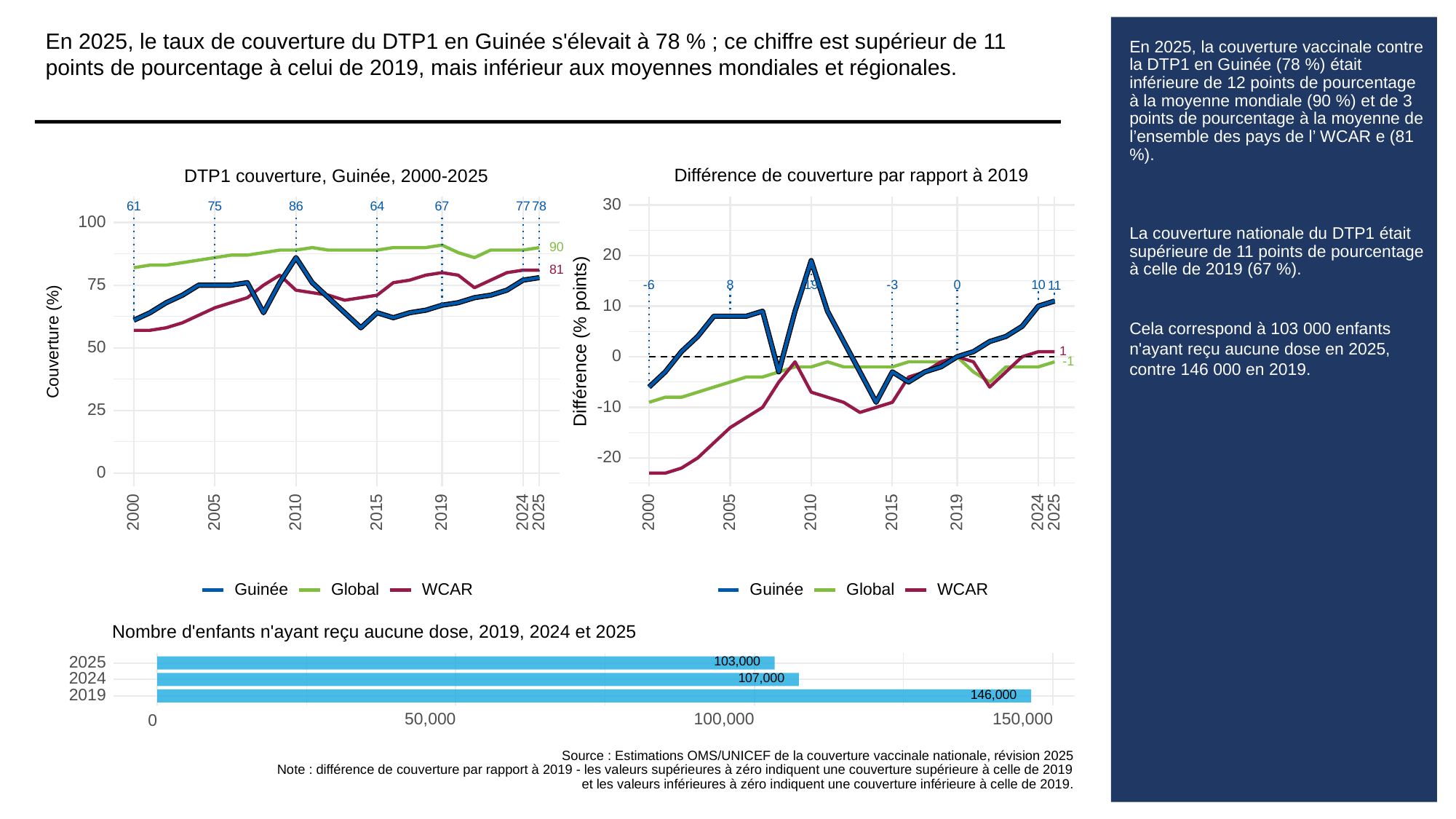

En 2025, le taux de couverture du DTP1 en Guinée s'élevait à 78 % ; ce chiffre est supérieur de 11 points de pourcentage à celui de 2019, mais inférieur aux moyennes mondiales et régionales.
# En 2025, la couverture vaccinale contre la DTP1 en Guinée (78 %) était inférieure de 12 points de pourcentage à la moyenne mondiale (90 %) et de 3 points de pourcentage à la moyenne de l’ensemble des pays de l’ WCAR e (81 %).

La couverture nationale du DTP1 était supérieure de 11 points de pourcentage à celle de 2019 (67 %).

Cela correspond à 103 000 enfants n'ayant reçu aucune dose en 2025, contre 146 000 en 2019.

Différence de couverture par rapport à 2019
DTP1 couverture, Guinée, 2000-2025

30
61
86
64
67
78
75
77

100

90

20

81

75

-3
-6
8
19
0
10
11

10

Différence (% points)
Couverture (%)
50
1

0

-1

-10
25

-20

0

2000
2005
2010
2015
2019
2024
2025
2000
2005
2010
2015
2019
2024
2025
Guinée
Global
WCAR
Guinée
Global
WCAR

Nombre d'enfants n'ayant reçu aucune dose, 2019, 2024 et 2025

103,000
2025

107,000
2024

146,000
2019

50,000
100,000
150,000
0
Source : Estimations OMS/UNICEF de la couverture vaccinale nationale, révision 2025
Note : différence de couverture par rapport à 2019 - les valeurs supérieures à zéro indiquent une couverture supérieure à celle de 2019
et les valeurs inférieures à zéro indiquent une couverture inférieure à celle de 2019.